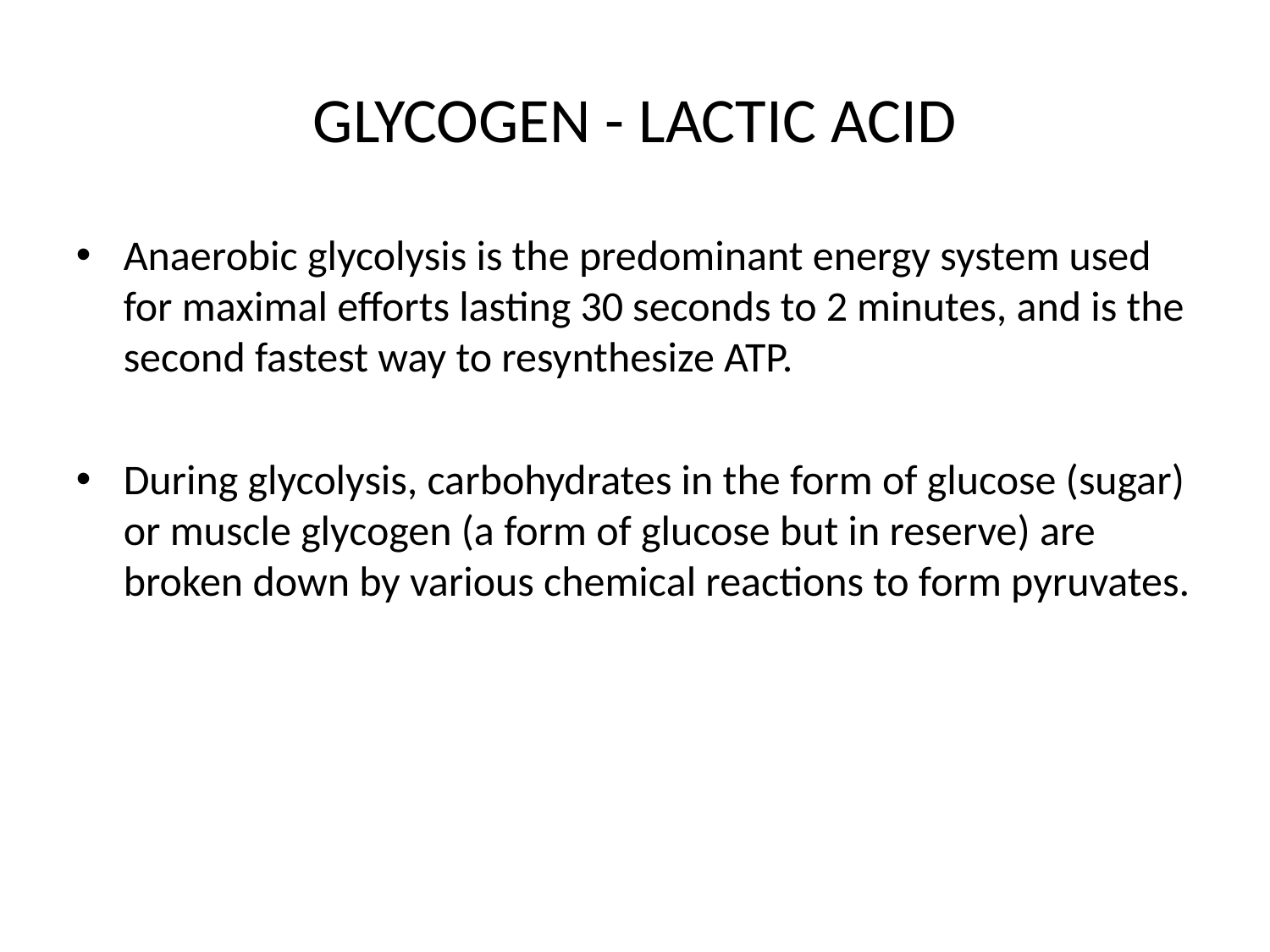

GLYCOGEN - LACTIC ACID
Anaerobic glycolysis is the predominant energy system used for maximal efforts lasting 30 seconds to 2 minutes, and is the second fastest way to resynthesize ATP.

During glycolysis, carbohydrates in the form of glucose (sugar) or muscle glycogen (a form of glucose but in reserve) are broken down by various chemical reactions to form pyruvates.